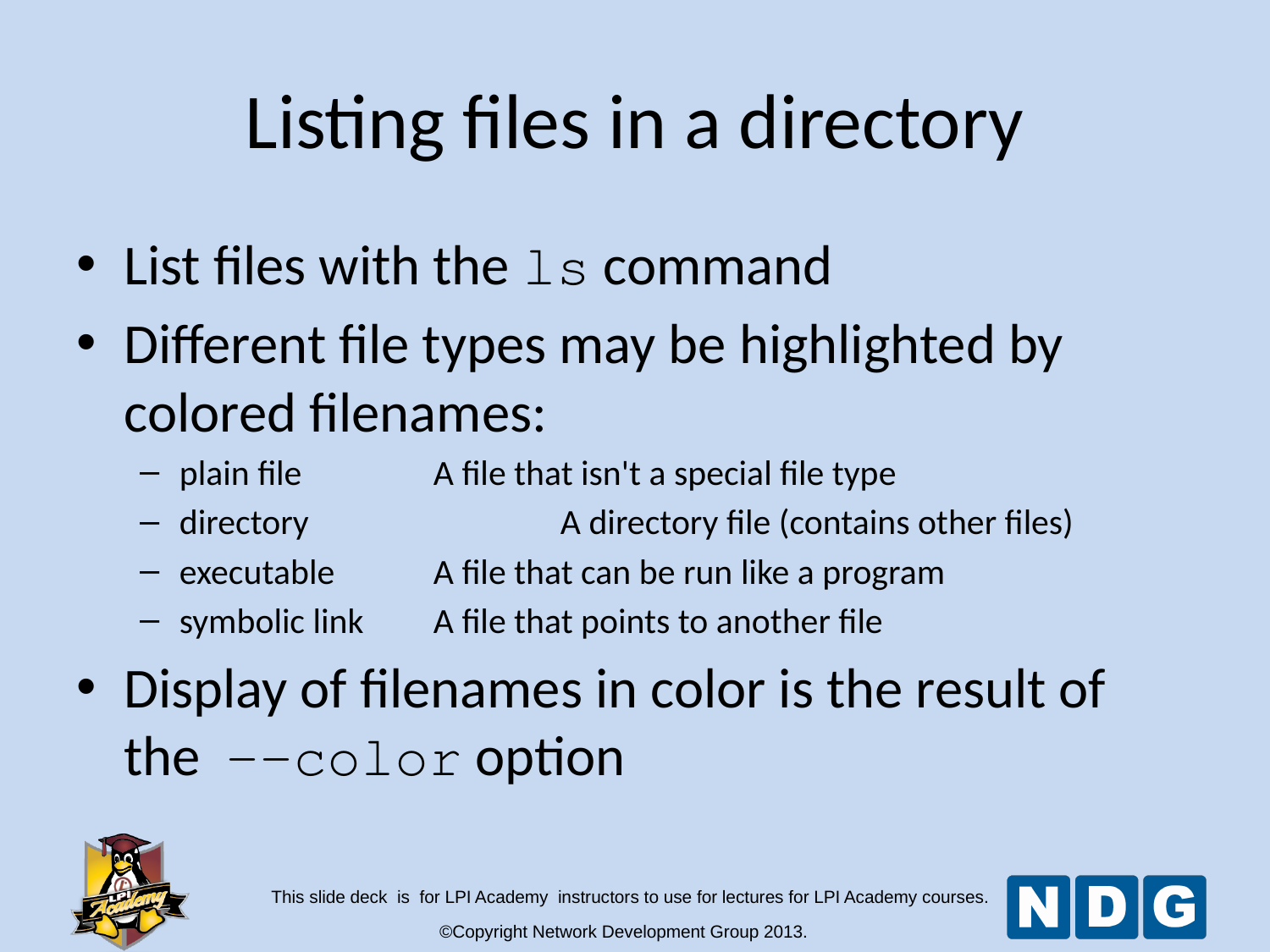

Listing files in a directory
List files with the ls command
Different file types may be highlighted by colored filenames:
plain file		A file that isn't a special file type
directory		A directory file (contains other files)
executable	A file that can be run like a program
symbolic link	A file that points to another file
Display of filenames in color is the result of the  --color option